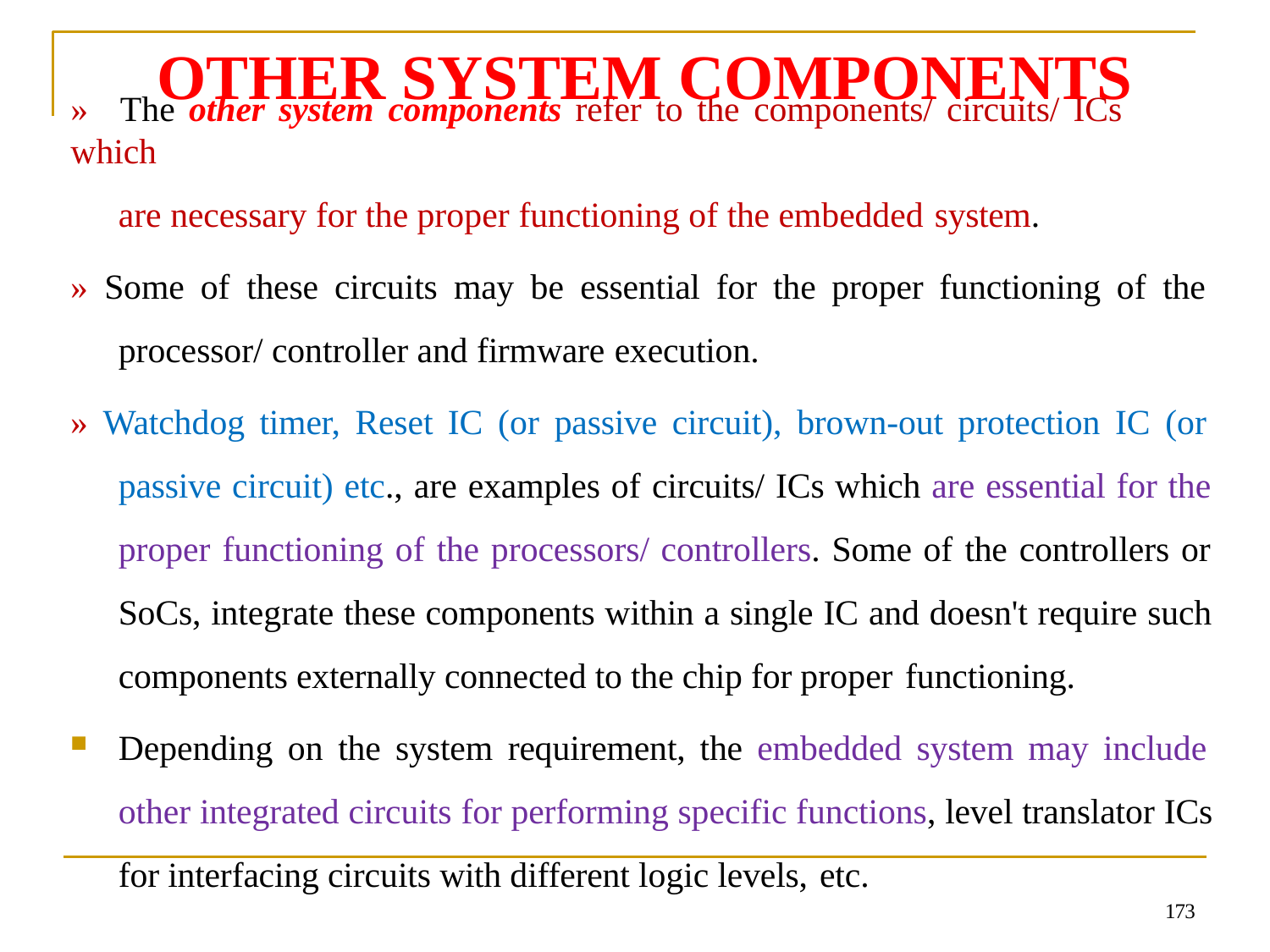

# OTHER SYSTEM COMPONENTS
»	The other system components refer to the components/ circuits/ ICs which
are necessary for the proper functioning of the embedded system.
» Some of these circuits may be essential for the proper functioning of the  processor/ controller and firmware execution.
» Watchdog timer, Reset IC (or passive circuit), brown-out protection IC (or  passive circuit) etc., are examples of circuits/ ICs which are essential for the  proper functioning of the processors/ controllers. Some of the controllers or  SoCs, integrate these components within a single IC and doesn't require such  components externally connected to the chip for proper functioning.
Depending on the system requirement, the embedded system may include  other integrated circuits for performing specific functions, level translator ICs  for interfacing circuits with different logic levels, etc.

173